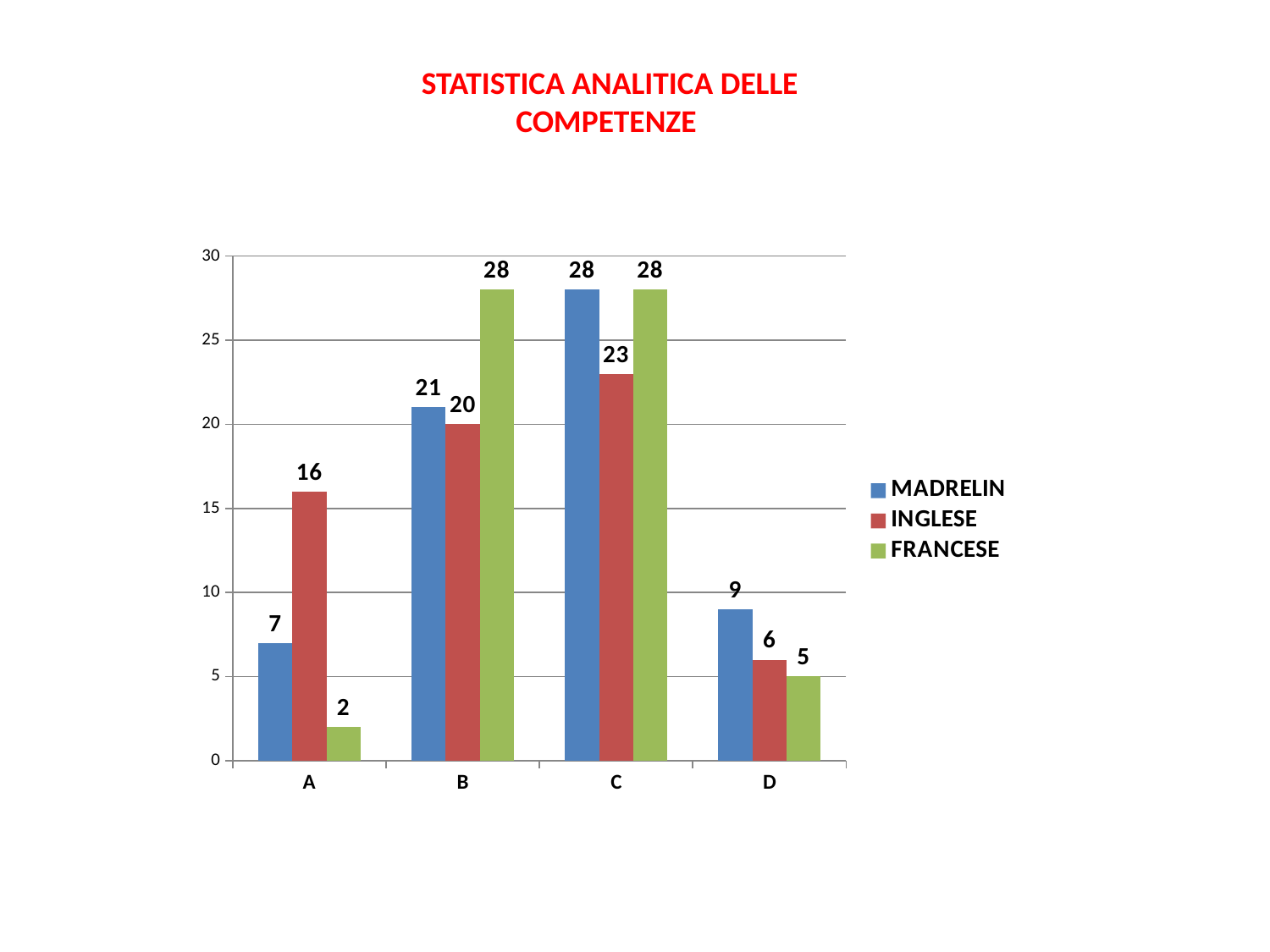

STATISTICA ANALITICA DELLE COMPETENZE

### Chart

| Category | MADRELIN | INGLESE | FRANCESE |
|---|---|---|---|
| A | 7.0 | 16.0 | 2.0 |
| B | 21.0 | 20.0 | 28.0 |
| C | 28.0 | 23.0 | 28.0 |
| D | 9.0 | 6.0 | 5.0 |